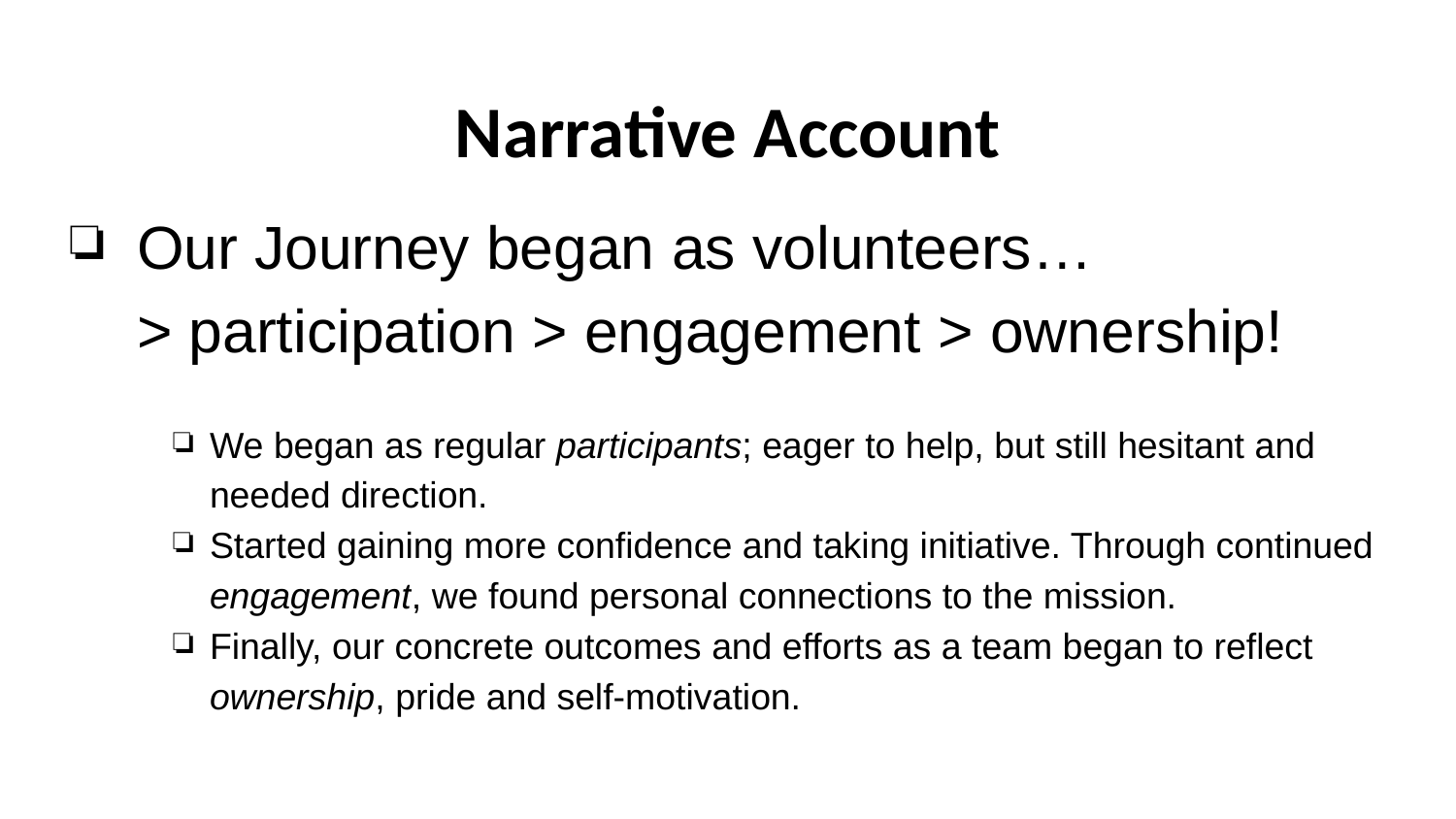

# Narrative Account
Our Journey began as volunteers…
> participation > engagement > ownership!

We began as regular participants; eager to help, but still hesitant and needed direction.
Started gaining more confidence and taking initiative. Through continued engagement, we found personal connections to the mission.
Finally, our concrete outcomes and efforts as a team began to reflect ownership, pride and self-motivation.